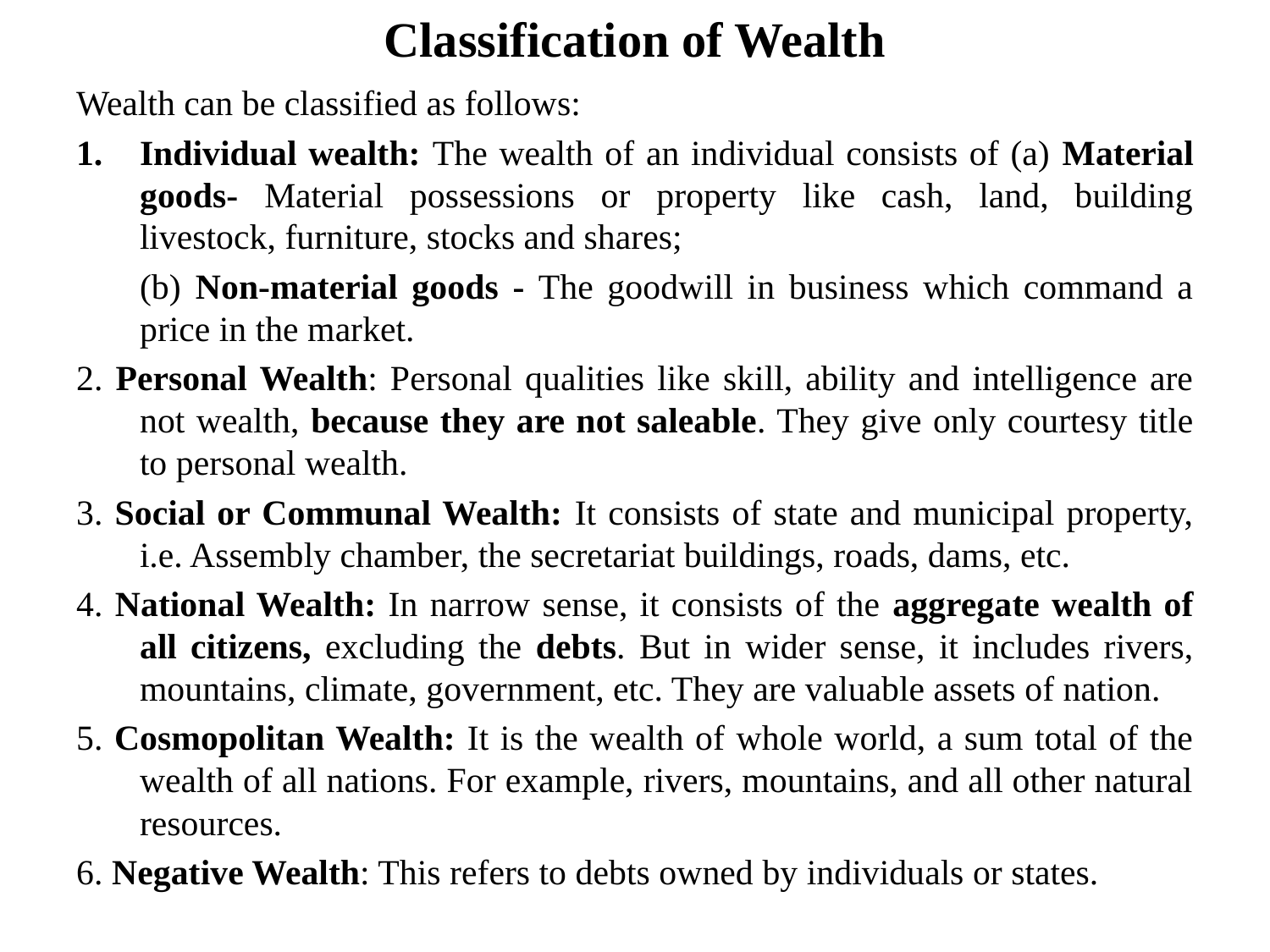

# Classification of Wealth
Wealth can be classified as follows:
Individual wealth: The wealth of an individual consists of (a) Material goods- Material possessions or property like cash, land, building livestock, furniture, stocks and shares;
	(b) Non-material goods - The goodwill in business which command a price in the market.
2. Personal Wealth: Personal qualities like skill, ability and intelligence are not wealth, because they are not saleable. They give only courtesy title to personal wealth.
3. Social or Communal Wealth: It consists of state and municipal property, i.e. Assembly chamber, the secretariat buildings, roads, dams, etc.
4. National Wealth: In narrow sense, it consists of the aggregate wealth of all citizens, excluding the debts. But in wider sense, it includes rivers, mountains, climate, government, etc. They are valuable assets of nation.
5. Cosmopolitan Wealth: It is the wealth of whole world, a sum total of the wealth of all nations. For example, rivers, mountains, and all other natural resources.
6. Negative Wealth: This refers to debts owned by individuals or states.